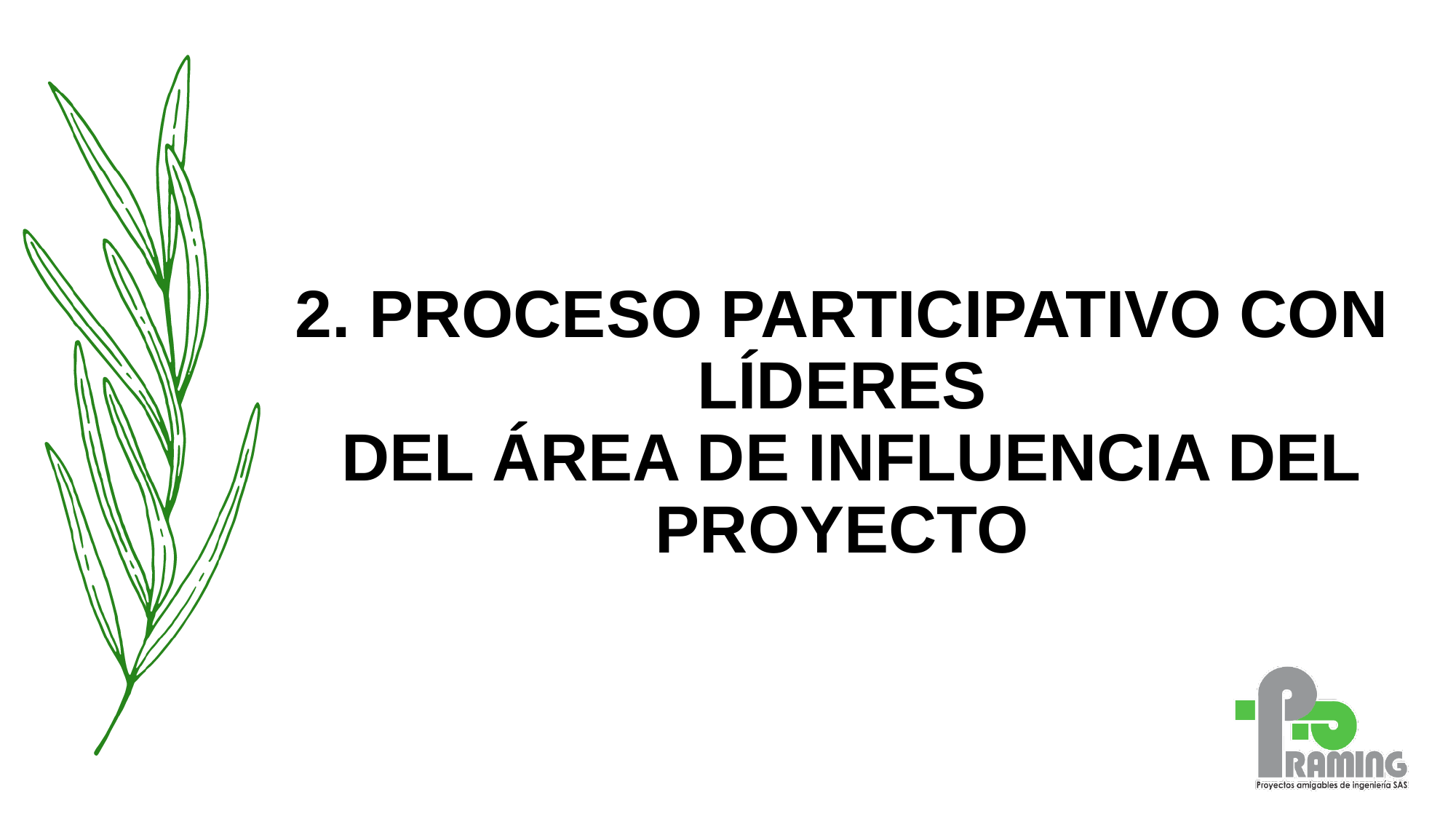

2. PROCESO PARTICIPATIVO CON LÍDERES
 DEL ÁREA DE INFLUENCIA DEL PROYECTO